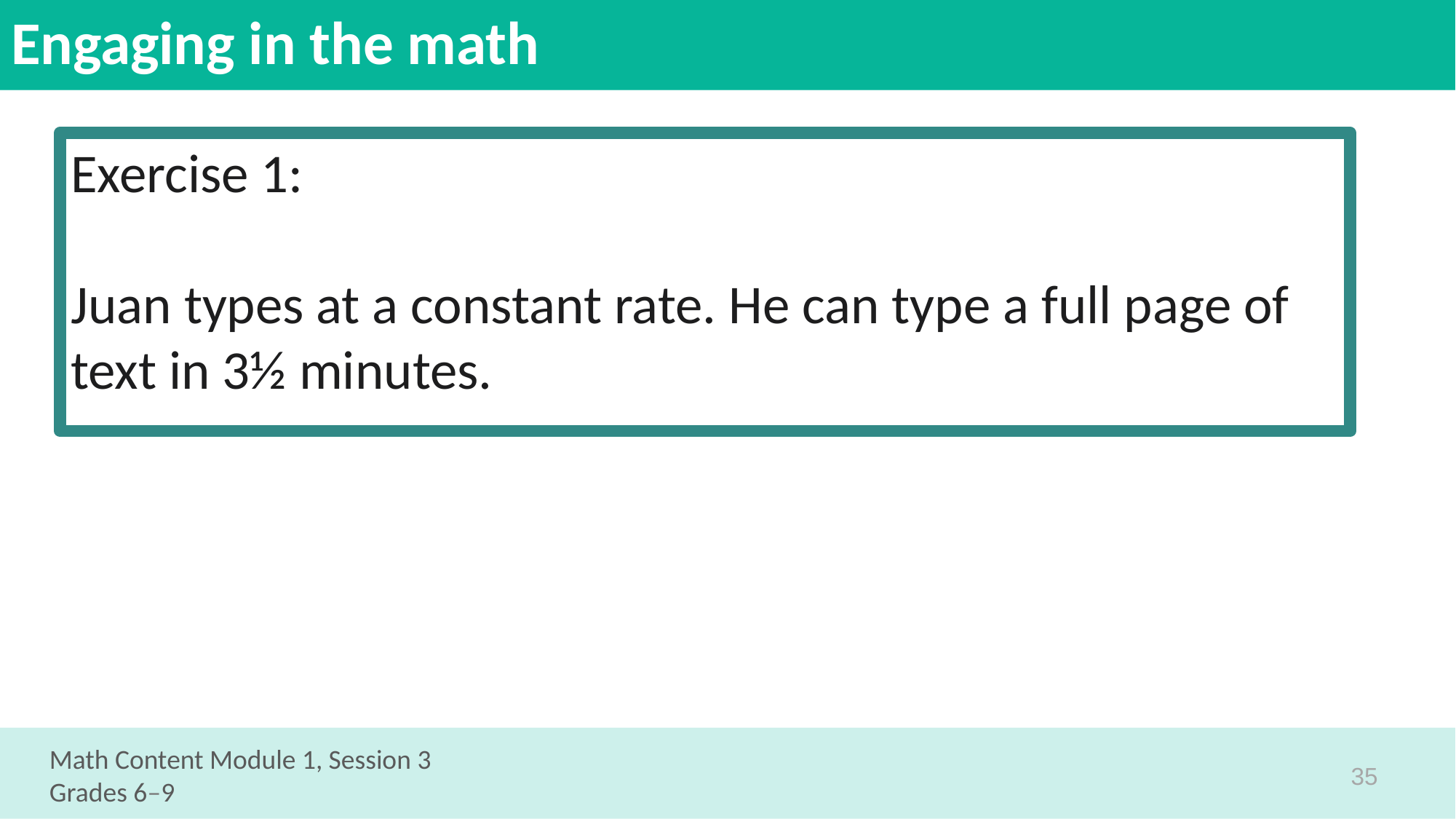

# Engaging in the math
Exercise 1:

Juan types at a constant rate. He can type a full page of text in 3½ minutes.

Math Content Module 1, Session 3
Grades 6–9
35